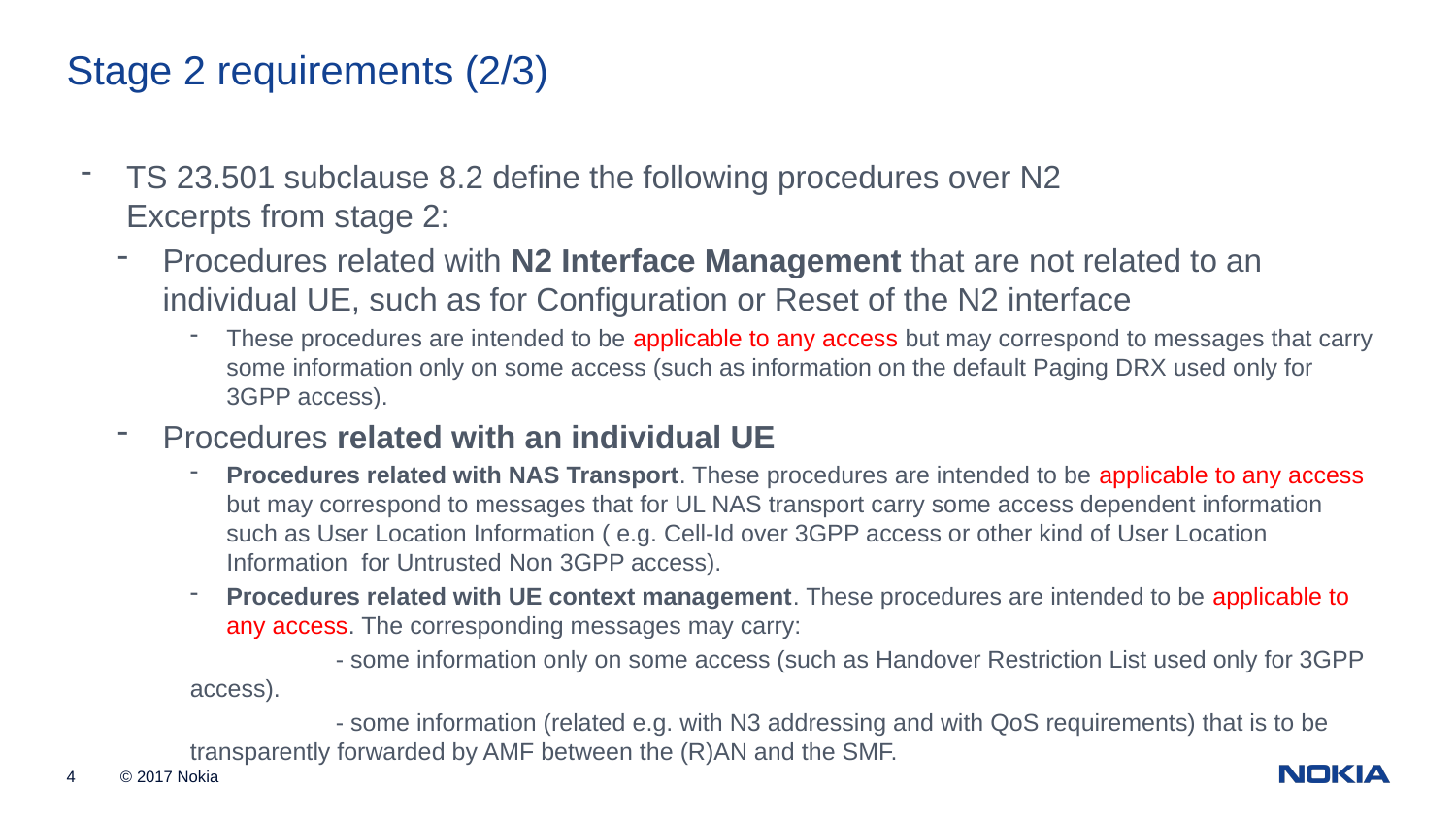

# Stage 2 requirements (2/3)
TS 23.501 subclause 8.2 define the following procedures over N2
Excerpts from stage 2:
Procedures related with N2 Interface Management that are not related to an individual UE, such as for Configuration or Reset of the N2 interface
These procedures are intended to be applicable to any access but may correspond to messages that carry some information only on some access (such as information on the default Paging DRX used only for 3GPP access).
Procedures related with an individual UE
Procedures related with NAS Transport. These procedures are intended to be applicable to any access but may correspond to messages that for UL NAS transport carry some access dependent information such as User Location Information ( e.g. Cell-Id over 3GPP access or other kind of User Location Information  for Untrusted Non 3GPP access).
Procedures related with UE context management. These procedures are intended to be applicable to any access. The corresponding messages may carry:
	- some information only on some access (such as Handover Restriction List used only for 3GPP access).
	- some information (related e.g. with N3 addressing and with QoS requirements) that is to be 	transparently forwarded by AMF between the (R)AN and the SMF.